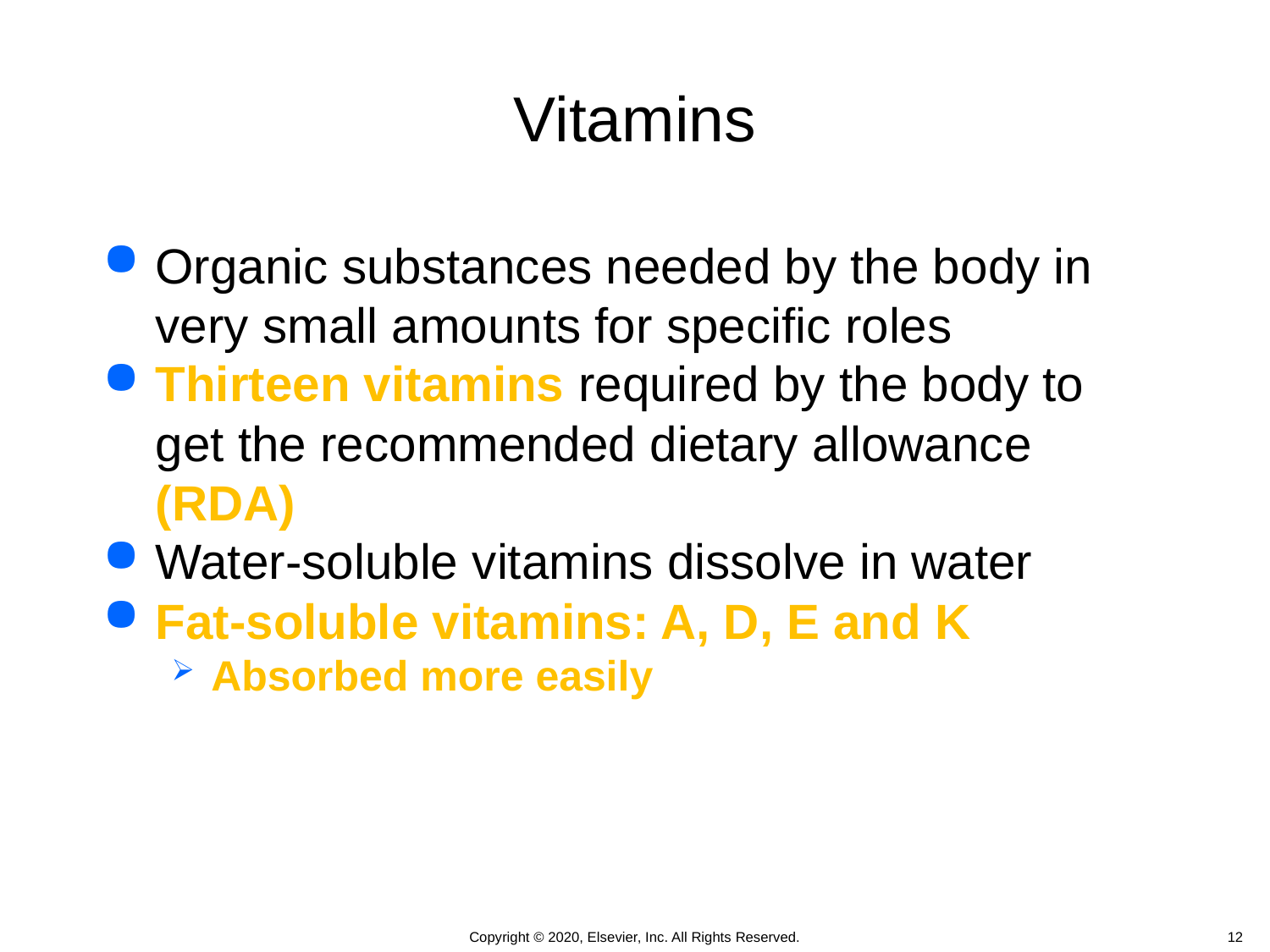

# Vitamins
Organic substances needed by the body in very small amounts for specific roles
Thirteen vitamins required by the body to get the recommended dietary allowance (RDA)
Water-soluble vitamins dissolve in water
Fat-soluble vitamins: A, D, E and K
Absorbed more easily
 12